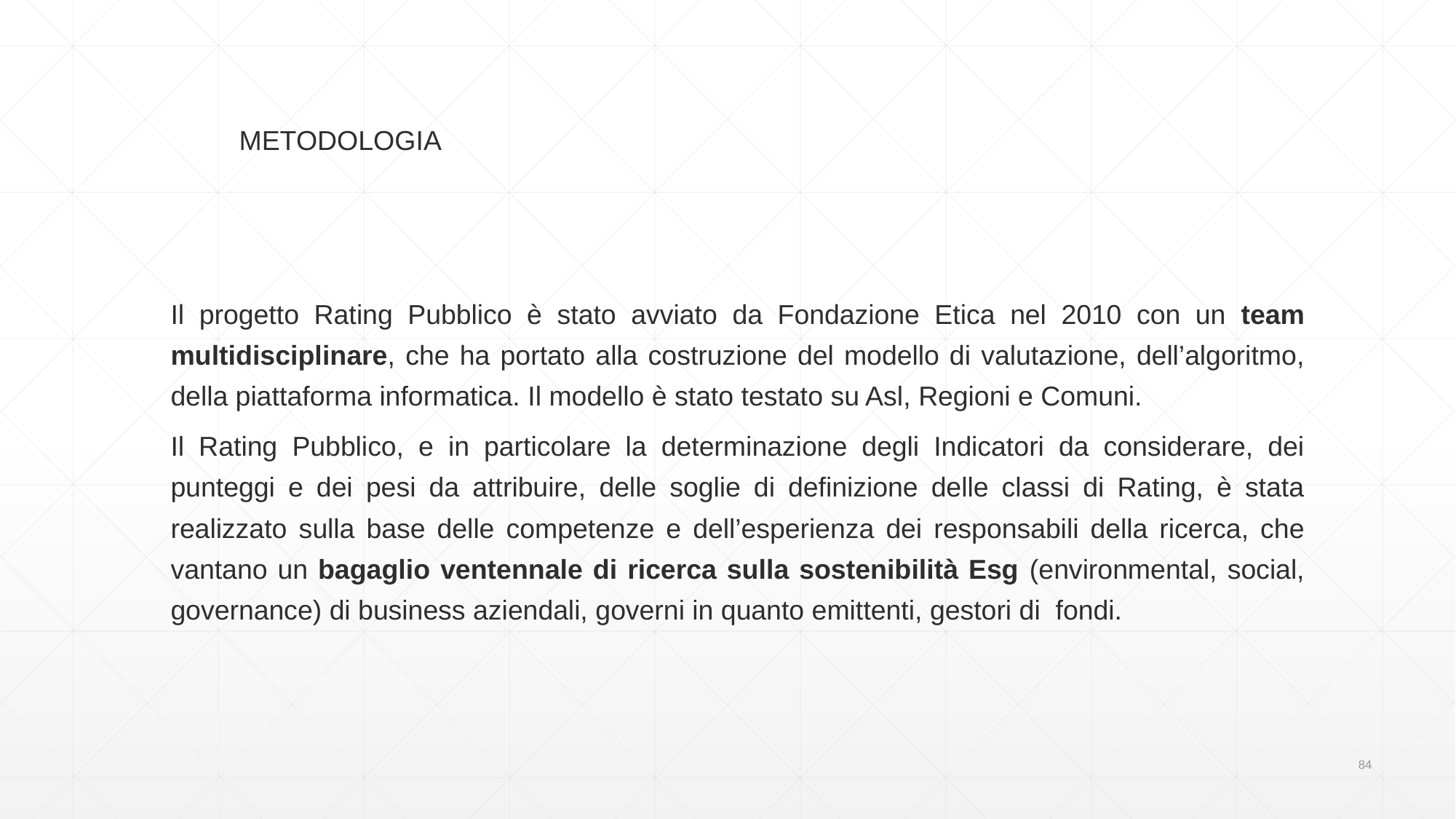

METODOLOGIA

Il progetto Rating Pubblico è stato avviato da Fondazione Etica nel 2010 con un team multidisciplinare, che ha portato alla costruzione del modello di valutazione, dell’algoritmo, della piattaforma informatica. Il modello è stato testato su Asl, Regioni e Comuni.
Il Rating Pubblico, e in particolare la determinazione degli Indicatori da considerare, dei punteggi e dei pesi da attribuire, delle soglie di definizione delle classi di Rating, è stata realizzato sulla base delle competenze e dell’esperienza dei responsabili della ricerca, che vantano un bagaglio ventennale di ricerca sulla sostenibilità Esg (environmental, social, governance) di business aziendali, governi in quanto emittenti, gestori di  fondi.
84